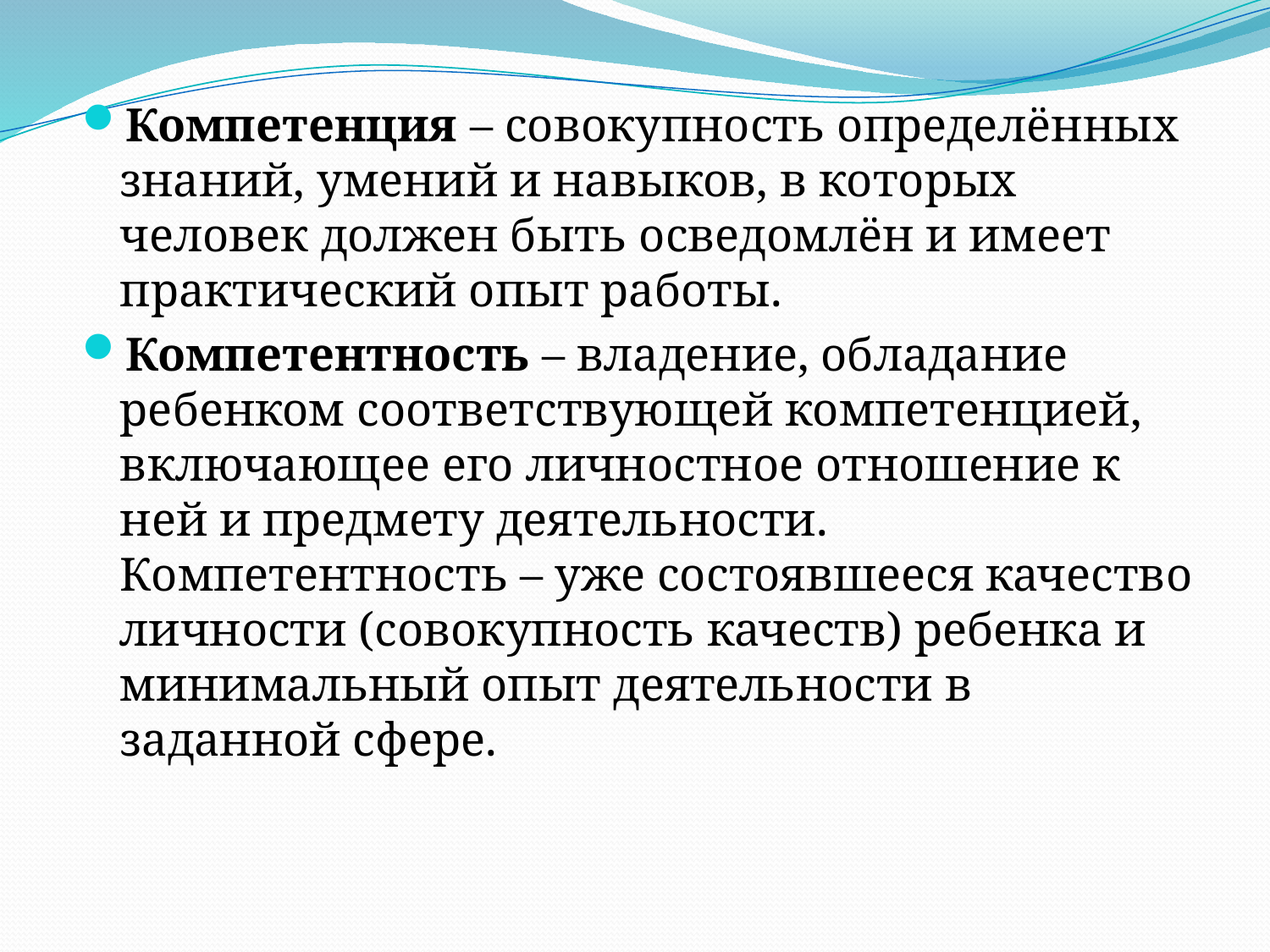

#
Компетенция – совокупность определённых знаний, умений и навыков, в которых человек должен быть осведомлён и имеет практический опыт работы.
Компетентность – владение, обладание ребенком соответствующей компетенцией, включающее его личностное отношение к ней и предмету деятельности. Компетентность – уже состоявшееся качество личности (совокупность качеств) ребенка и минимальный опыт деятельности в заданной сфере.